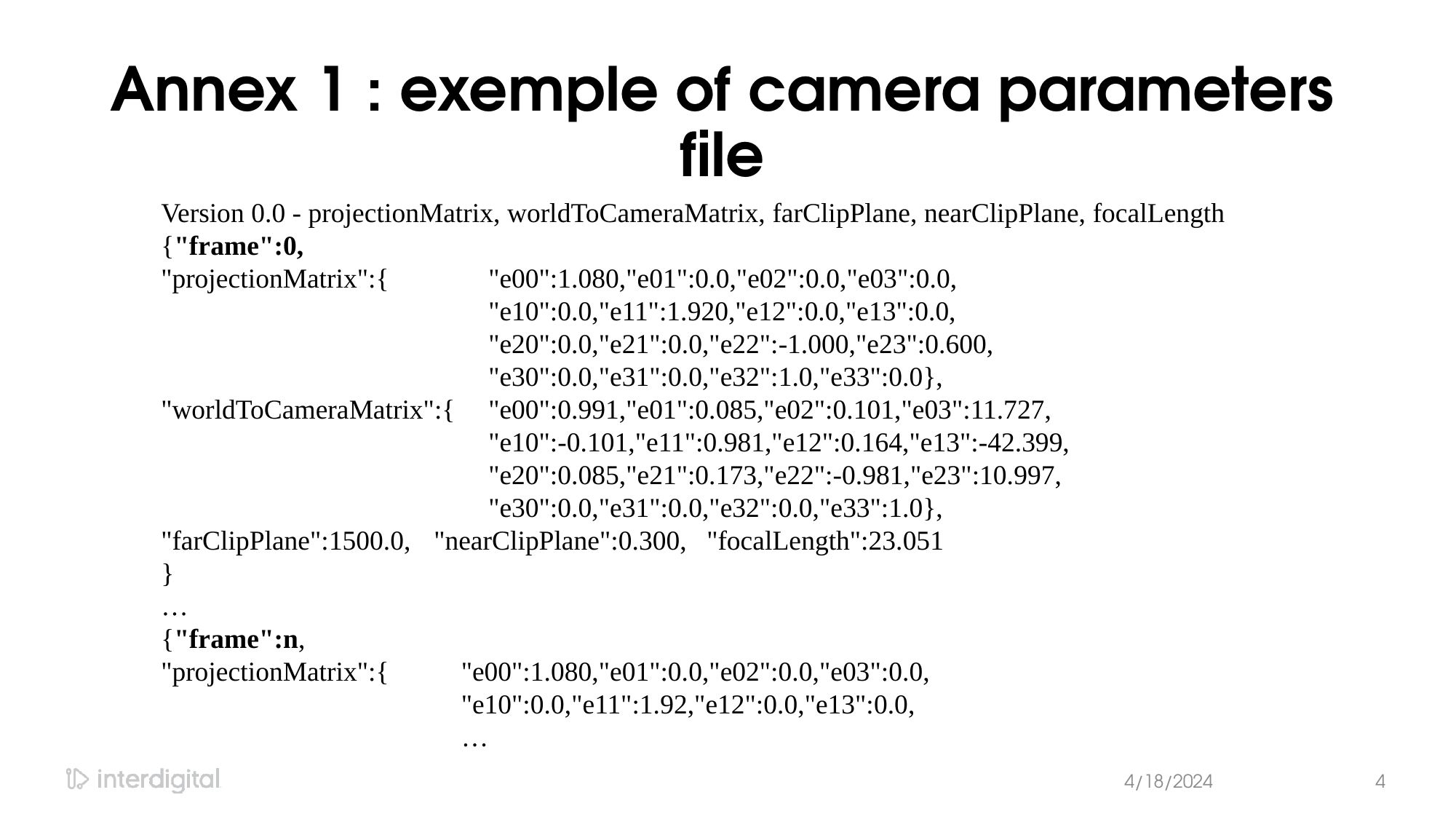

# Annex 1 : exemple of camera parameters file
Version 0.0 - projectionMatrix, worldToCameraMatrix, farClipPlane, nearClipPlane, focalLength
{"frame":0,
"projectionMatrix":{				"e00":1.080,"e01":0.0,"e02":0.0,"e03":0.0,
												"e10":0.0,"e11":1.920,"e12":0.0,"e13":0.0,
												"e20":0.0,"e21":0.0,"e22":-1.000,"e23":0.600,
												"e30":0.0,"e31":0.0,"e32":1.0,"e33":0.0},
"worldToCameraMatrix":{		"e00":0.991,"e01":0.085,"e02":0.101,"e03":11.727,
												"e10":-0.101,"e11":0.981,"e12":0.164,"e13":-42.399,
												"e20":0.085,"e21":0.173,"e22":-0.981,"e23":10.997,
												"e30":0.0,"e31":0.0,"e32":0.0,"e33":1.0},
"farClipPlane":1500.0,	"nearClipPlane":0.300,	"focalLength":23.051
}
…
{"frame":n,
"projectionMatrix":{			"e00":1.080,"e01":0.0,"e02":0.0,"e03":0.0,
											"e10":0.0,"e11":1.92,"e12":0.0,"e13":0.0,
											…
4/18/2024
4